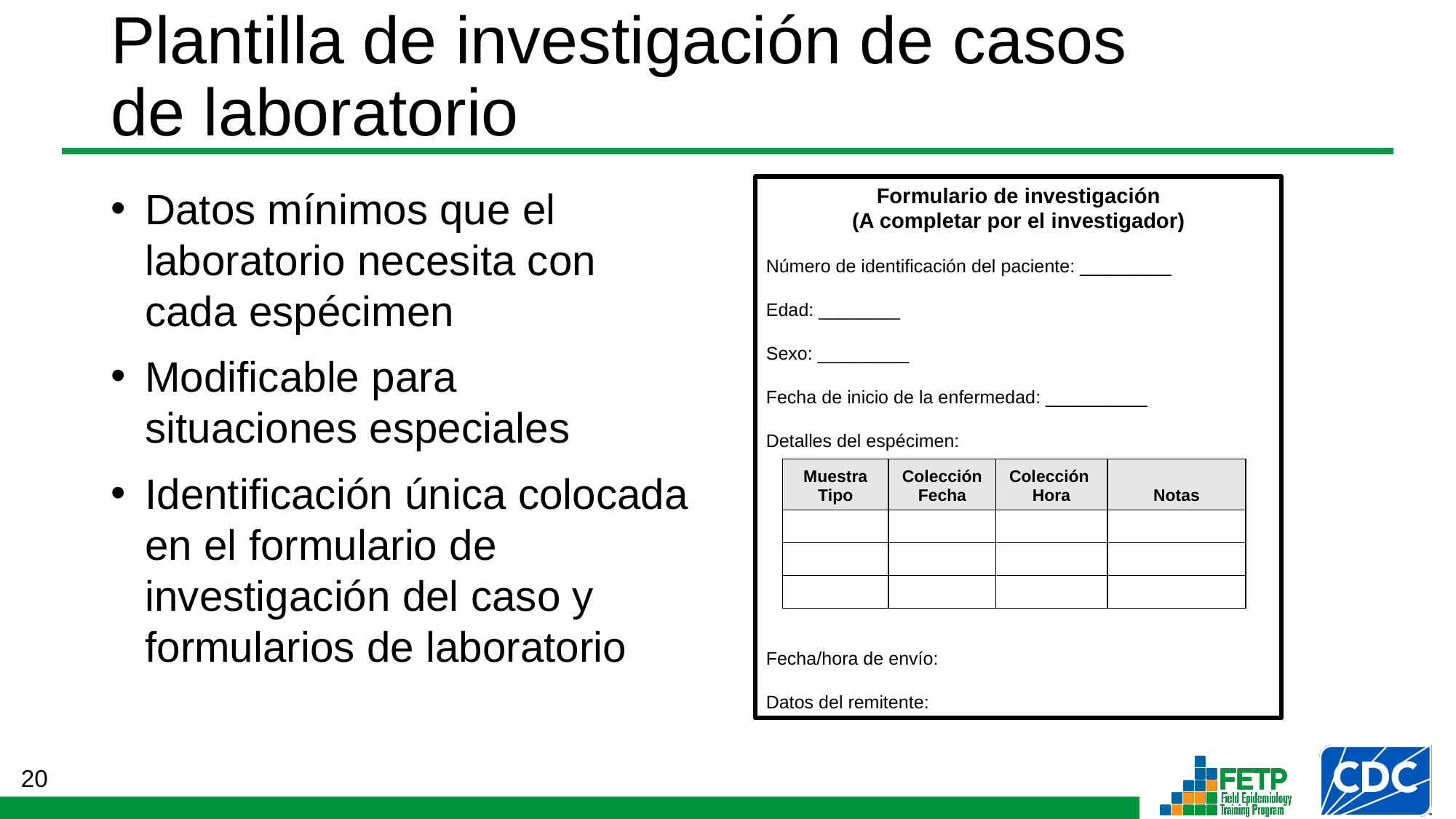

# Plantilla de investigación de casos de laboratorio
Datos mínimos que el laboratorio necesita con
cada espécimen
Modificable para
situaciones especiales
Identificación única colocada en el formulario de investigación del caso y
formularios de laboratorio
Formulario de investigación
(A completar por el investigador)

Número de identificación del paciente: _________

Edad: ________

Sexo: _________

Fecha de inicio de la enfermedad: __________

Detalles del espécimen:

Fecha/hora de envío:

Datos del remitente:
| Muestra Tipo | Colección Fecha | Colección Hora | Notas |
| --- | --- | --- | --- |
|  |  |  |  |
|  |  |  |  |
|  |  |  |  |